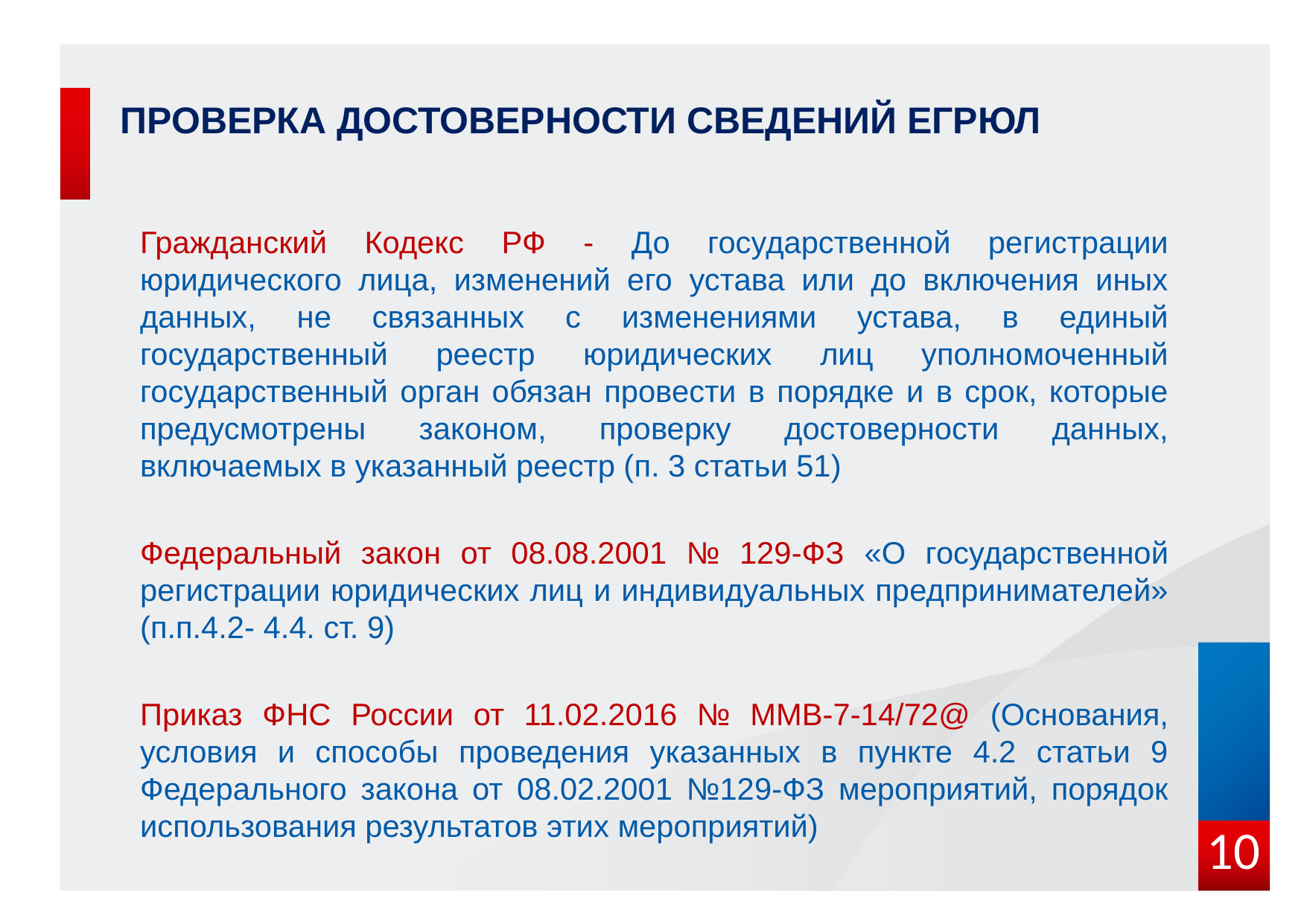

# ПРОВЕРКА ДОСТОВЕРНОСТИ СВЕДЕНИЙ ЕГРЮЛ
Гражданский Кодекс РФ - До государственной регистрации юридического лица, изменений его устава или до включения иных данных, не связанных с изменениями устава, в единый государственный реестр юридических лиц уполномоченный государственный орган обязан провести в порядке и в срок, которые предусмотрены законом, проверку достоверности данных, включаемых в указанный реестр (п. 3 статьи 51)

Федеральный закон от 08.08.2001 № 129-ФЗ «О государственной регистрации юридических лиц и индивидуальных предпринимателей» (п.п.4.2- 4.4. ст. 9)

Приказ ФНС России от 11.02.2016 № ММВ-7-14/72@ (Основания, условия и способы проведения указанных в пункте 4.2 статьи 9 Федерального закона от 08.02.2001 №129-ФЗ мероприятий, порядок использования результатов этих мероприятий)

10